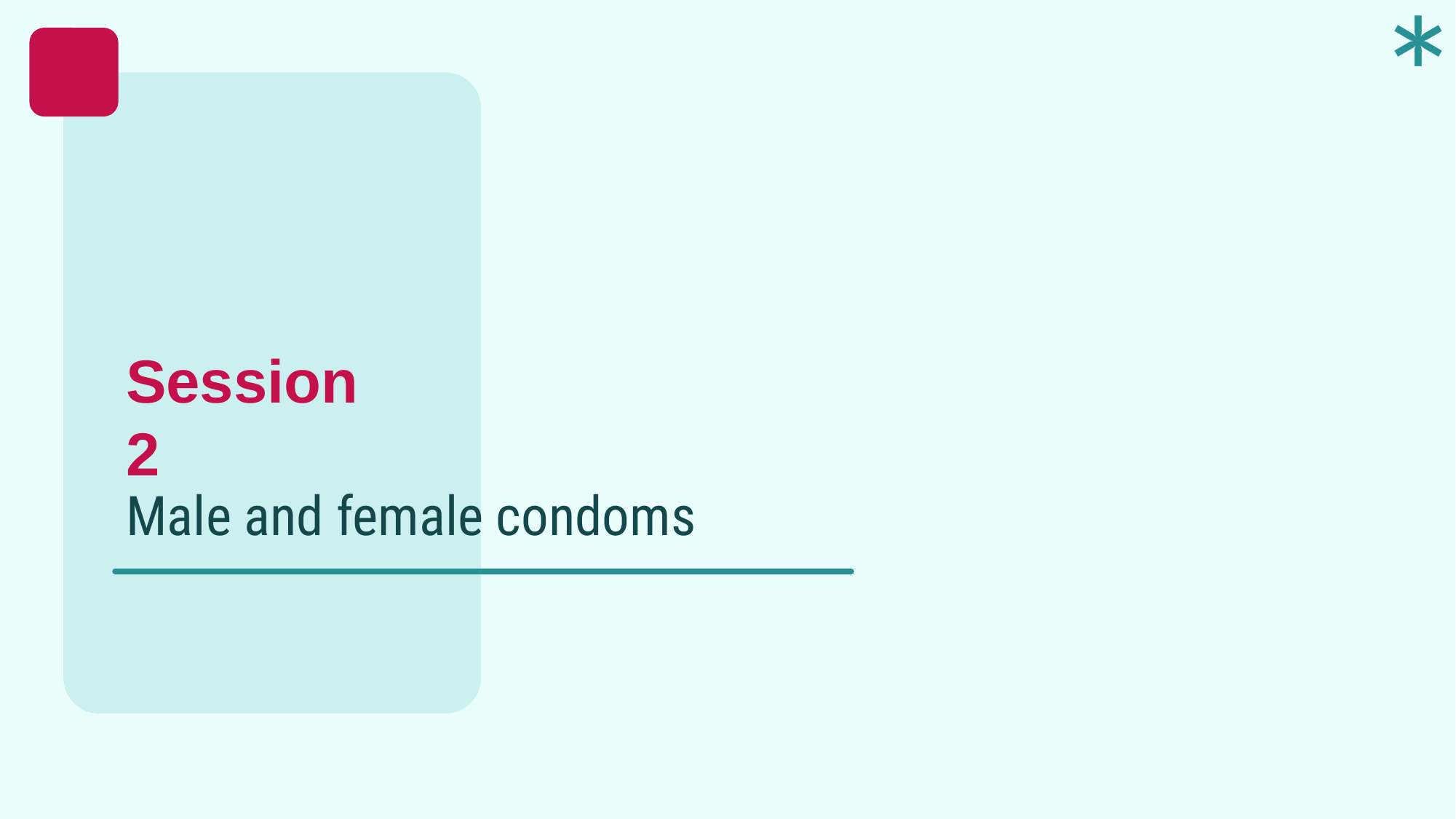

*
Male and female condoms
Session 2